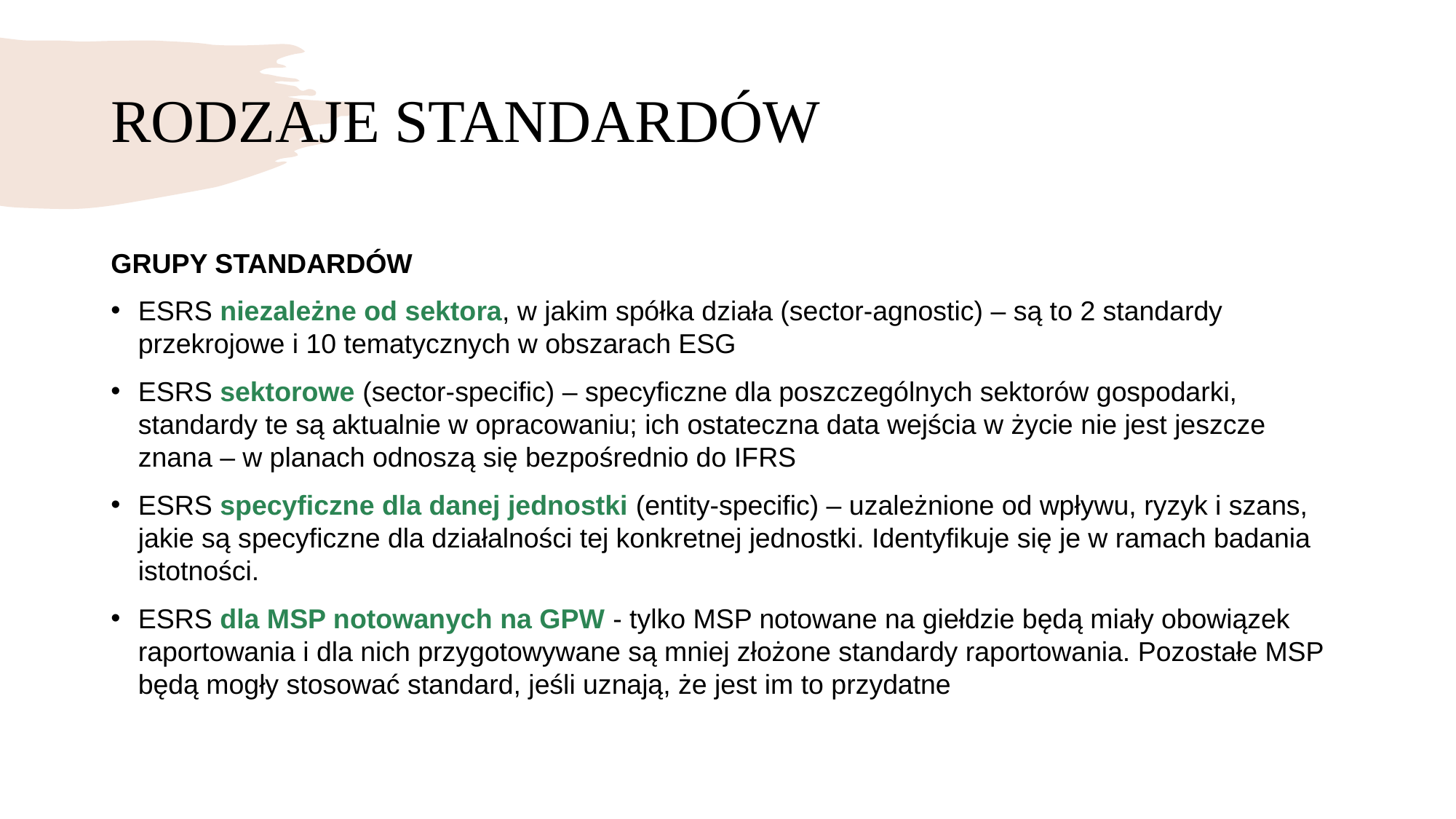

# RODZAJE STANDARDÓW
GRUPY STANDARDÓW
ESRS niezależne od sektora, w jakim spółka działa (sector-agnostic) – są to 2 standardy przekrojowe i 10 tematycznych w obszarach ESG
ESRS sektorowe (sector-specific) – specyficzne dla poszczególnych sektorów gospodarki, standardy te są aktualnie w opracowaniu; ich ostateczna data wejścia w życie nie jest jeszcze znana – w planach odnoszą się bezpośrednio do IFRS
ESRS specyficzne dla danej jednostki (entity-specific) – uzależnione od wpływu, ryzyk i szans, jakie są specyficzne dla działalności tej konkretnej jednostki. Identyfikuje się je w ramach badania istotności.
ESRS dla MSP notowanych na GPW - tylko MSP notowane na giełdzie będą miały obowiązek raportowania i dla nich przygotowywane są mniej złożone standardy raportowania. Pozostałe MSP będą mogły stosować standard, jeśli uznają, że jest im to przydatne